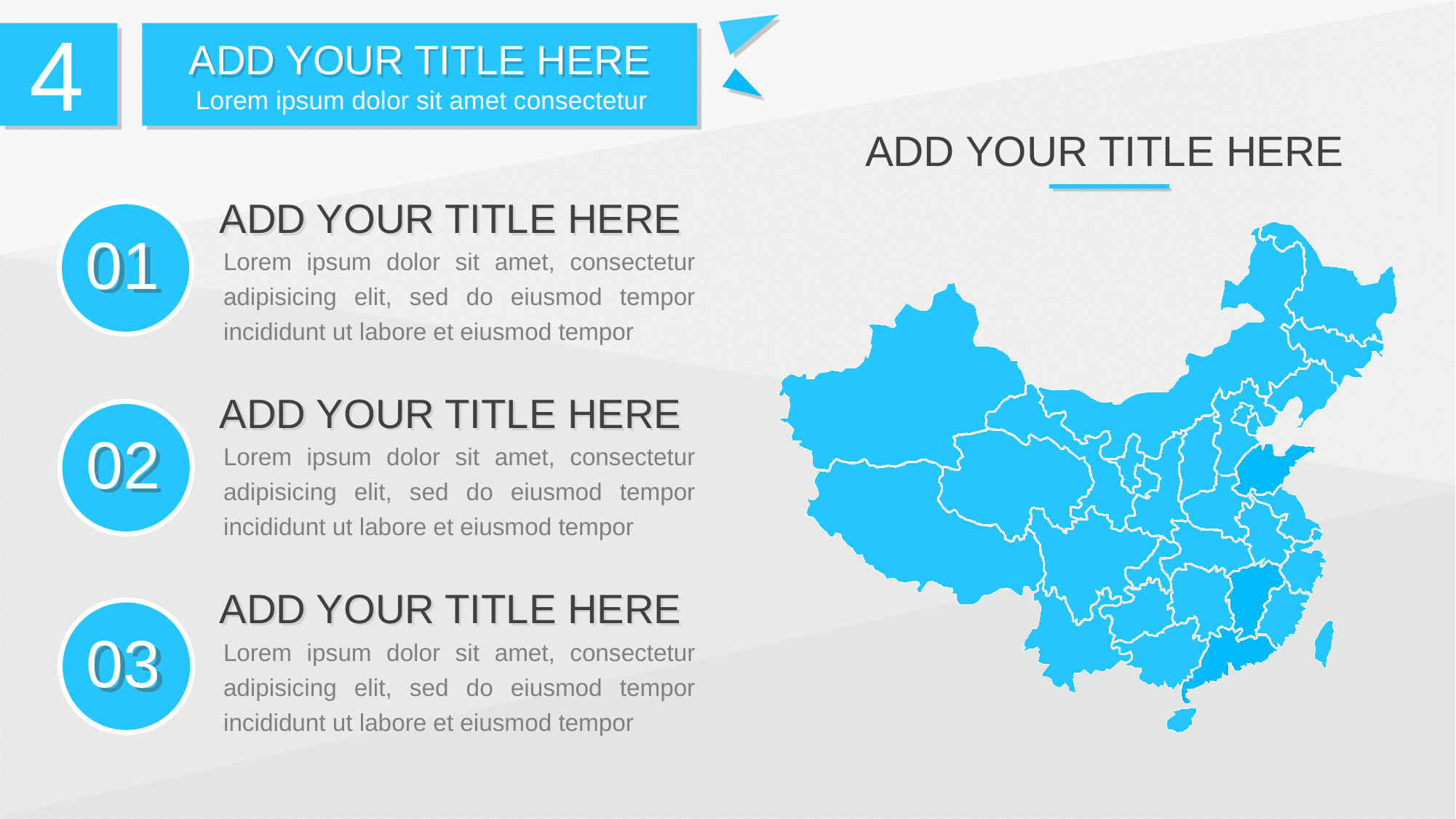

4

ADD YOUR TITLE HERE

Lorem ipsum dolor sit amet consectetur
ADD YOUR TITLE HERE
ADD YOUR TITLE HERE

01

Lorem ipsum dolor sit amet, consectetur adipisicing elit, sed do eiusmod tempor incididunt ut labore et eiusmod tempor
ADD YOUR TITLE HERE

02
Lorem ipsum dolor sit amet, consectetur adipisicing elit, sed do eiusmod tempor incididunt ut labore et eiusmod tempor
ADD YOUR TITLE HERE

03
Lorem ipsum dolor sit amet, consectetur adipisicing elit, sed do eiusmod tempor incididunt ut labore et eiusmod tempor